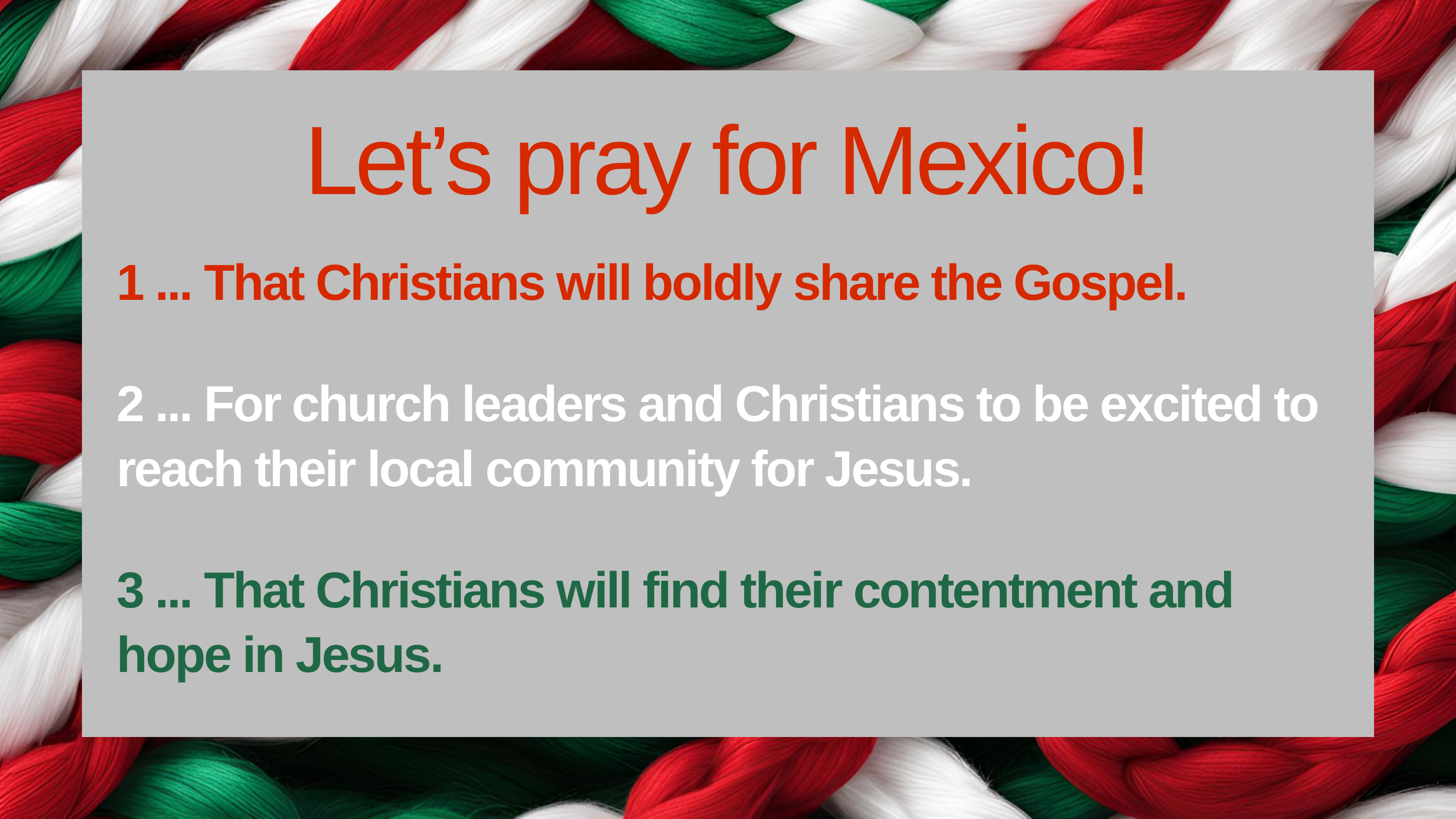

Let’s pray for Mexico!
1 ... That Christians will boldly share the Gospel.
2 ... For church leaders and Christians to be excited to reach their local community for Jesus.
3 ... That Christians will find their contentment and hope in Jesus.